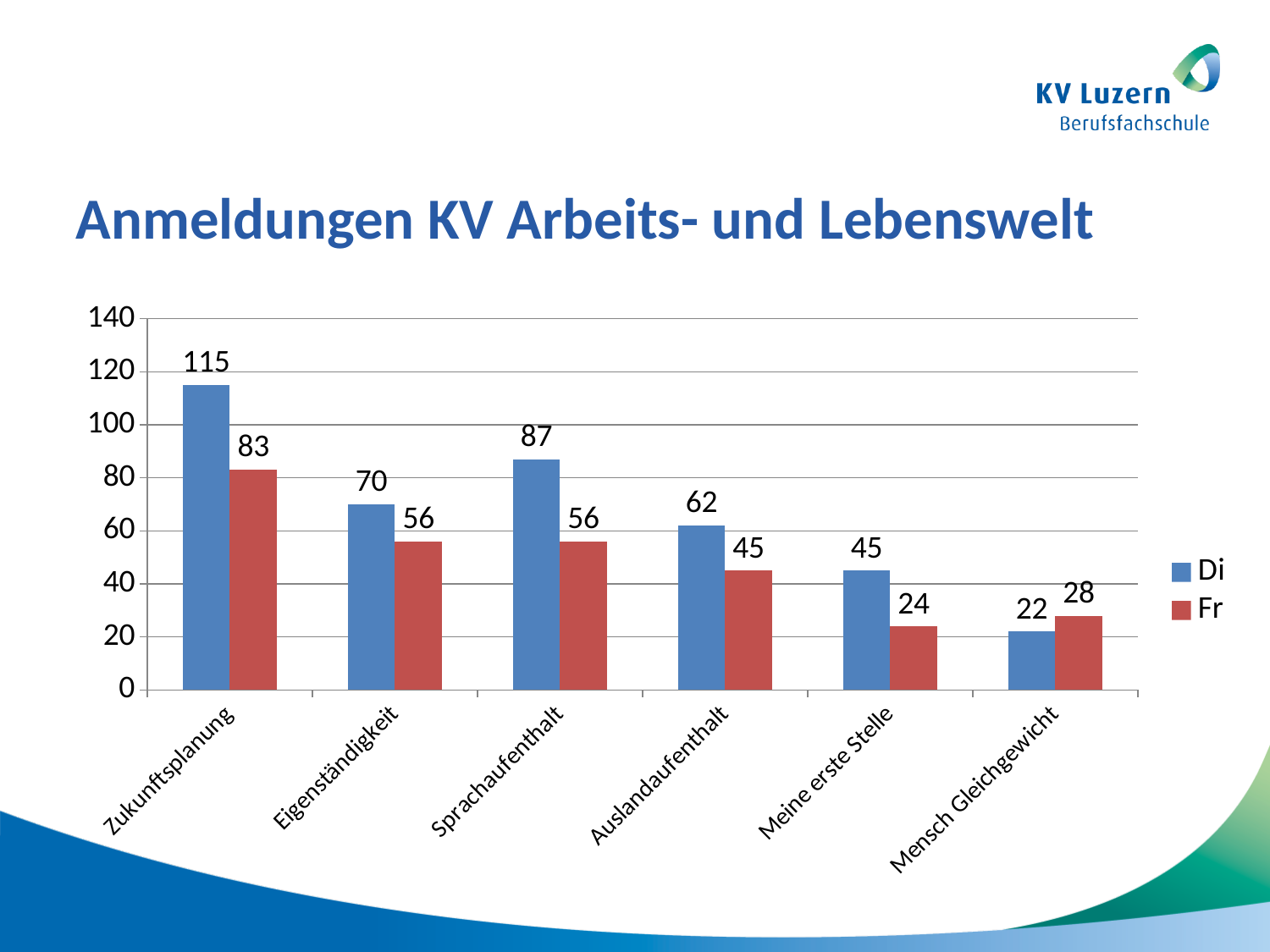

# Anmeldungen KV Arbeits- und Lebenswelt

### Chart

| Category | Di | Fr |
|---|---|---|
| Zukunftsplanung | 115.0 | 83.0 |
| Eigenständigkeit | 70.0 | 56.0 |
| Sprachaufenthalt | 87.0 | 56.0 |
| Auslandaufenthalt | 62.0 | 45.0 |
| Meine erste Stelle | 45.0 | 24.0 |
| Mensch Gleichgewicht | 22.0 | 28.0 |